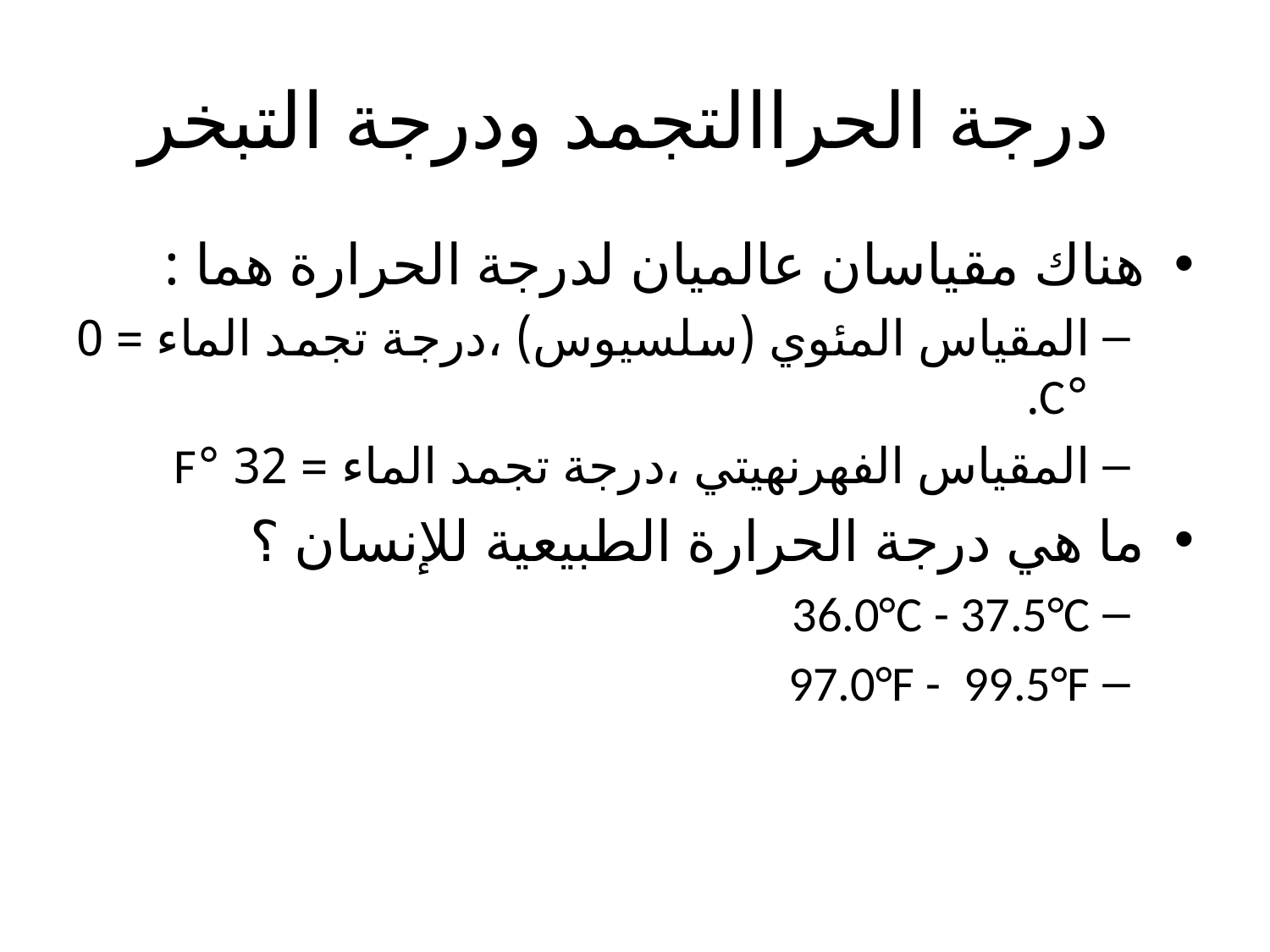

# درجة الحراالتجمد ودرجة التبخر
هناك مقياسان عالميان لدرجة الحرارة هما :
المقياس المئوي (سلسيوس) ،درجة تجمد الماء = 0 °C.
المقياس الفهرنهيتي ،درجة تجمد الماء = 32 °F
ما هي درجة الحرارة الطبيعية للإنسان ؟
36.0°C - 37.5°C
97.0°F -  99.5°F